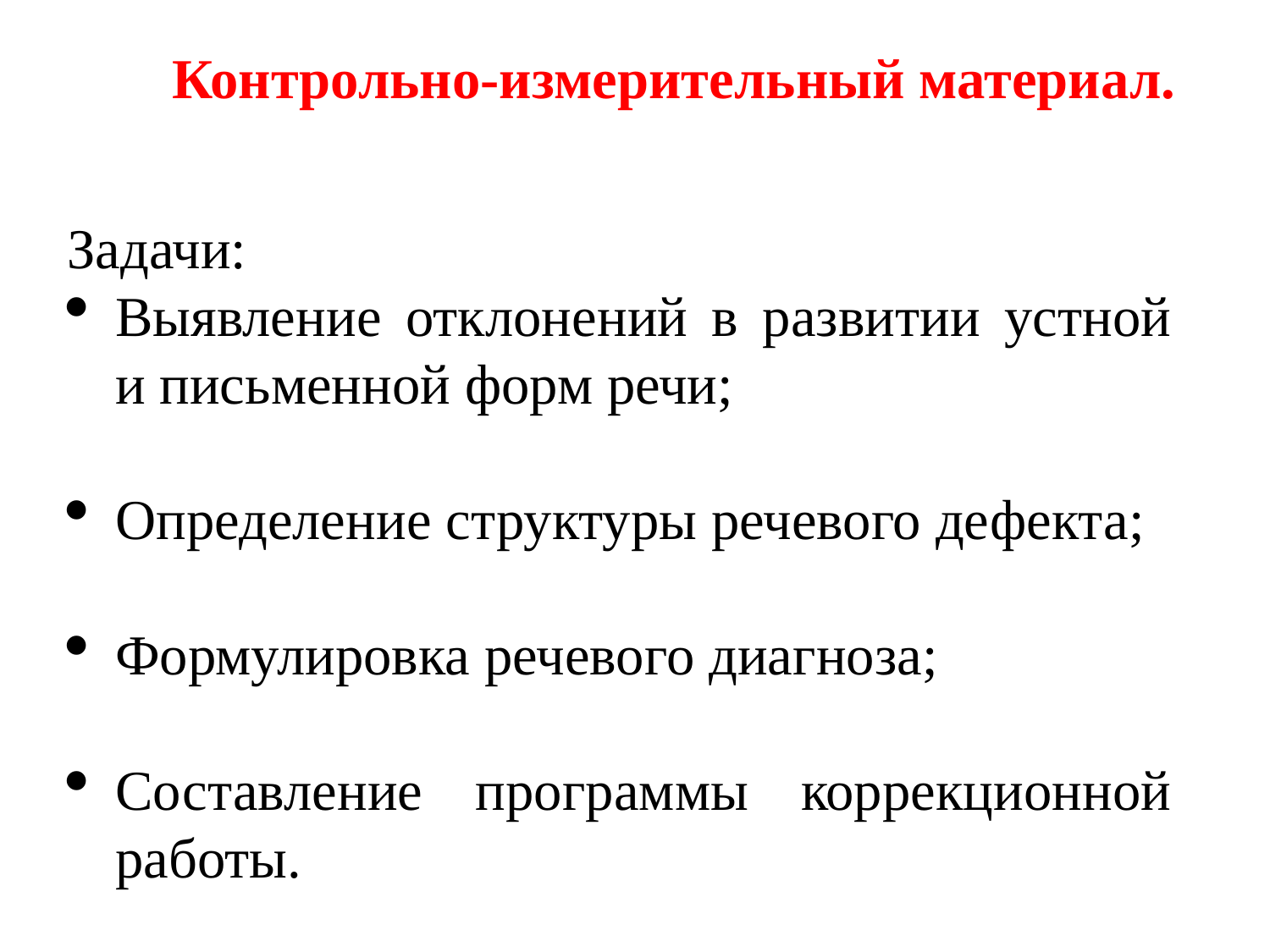

Контрольно-измерительный материал.
Задачи:
Выявление отклонений в развитии устной и письменной форм речи;

Определение структуры речевого дефекта;

Формулировка речевого диагноза;

Составление программы коррекционной работы.